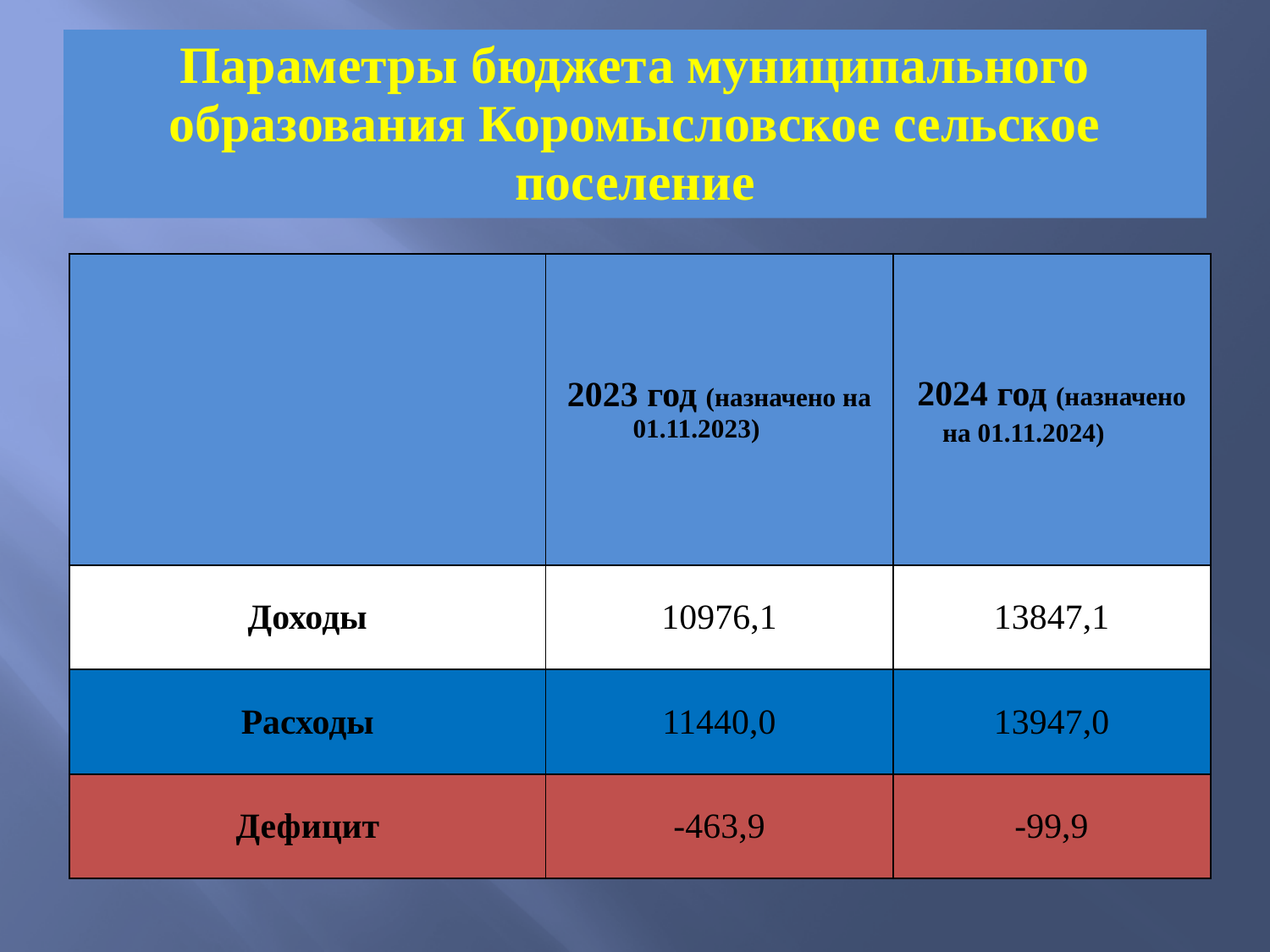

# Параметры бюджета муниципального образования Коромысловское сельское поселение
|  | 2023 год (назначено на 01.11.2023) | 2024 год (назначено на 01.11.2024) |
| --- | --- | --- |
| Доходы | 10976,1 | 13847,1 |
| Расходы | 11440,0 | 13947,0 |
| Дефицит | -463,9 | -99,9 |